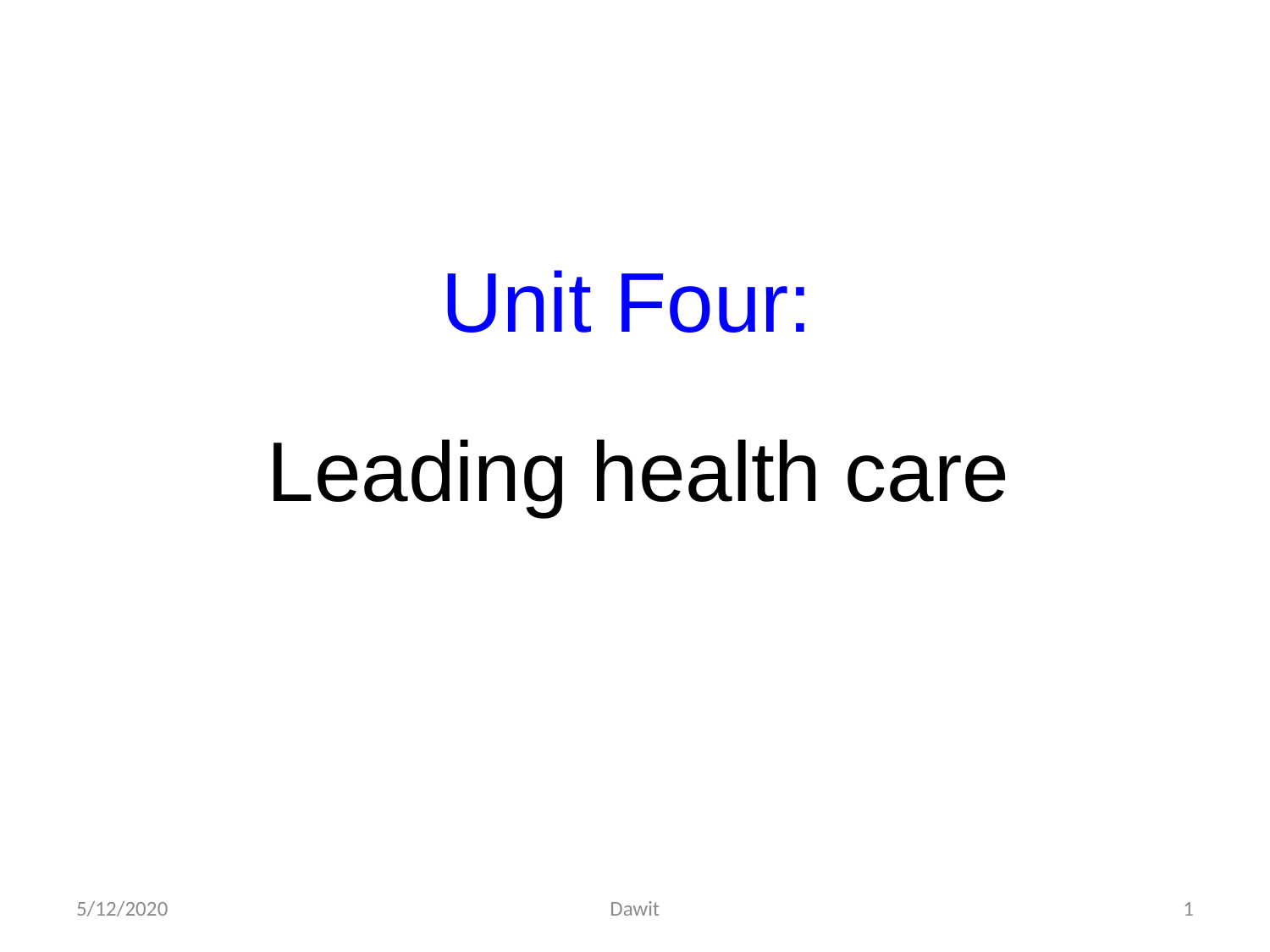

Unit Four:
Leading health care

5/12/2020
Dawit
1